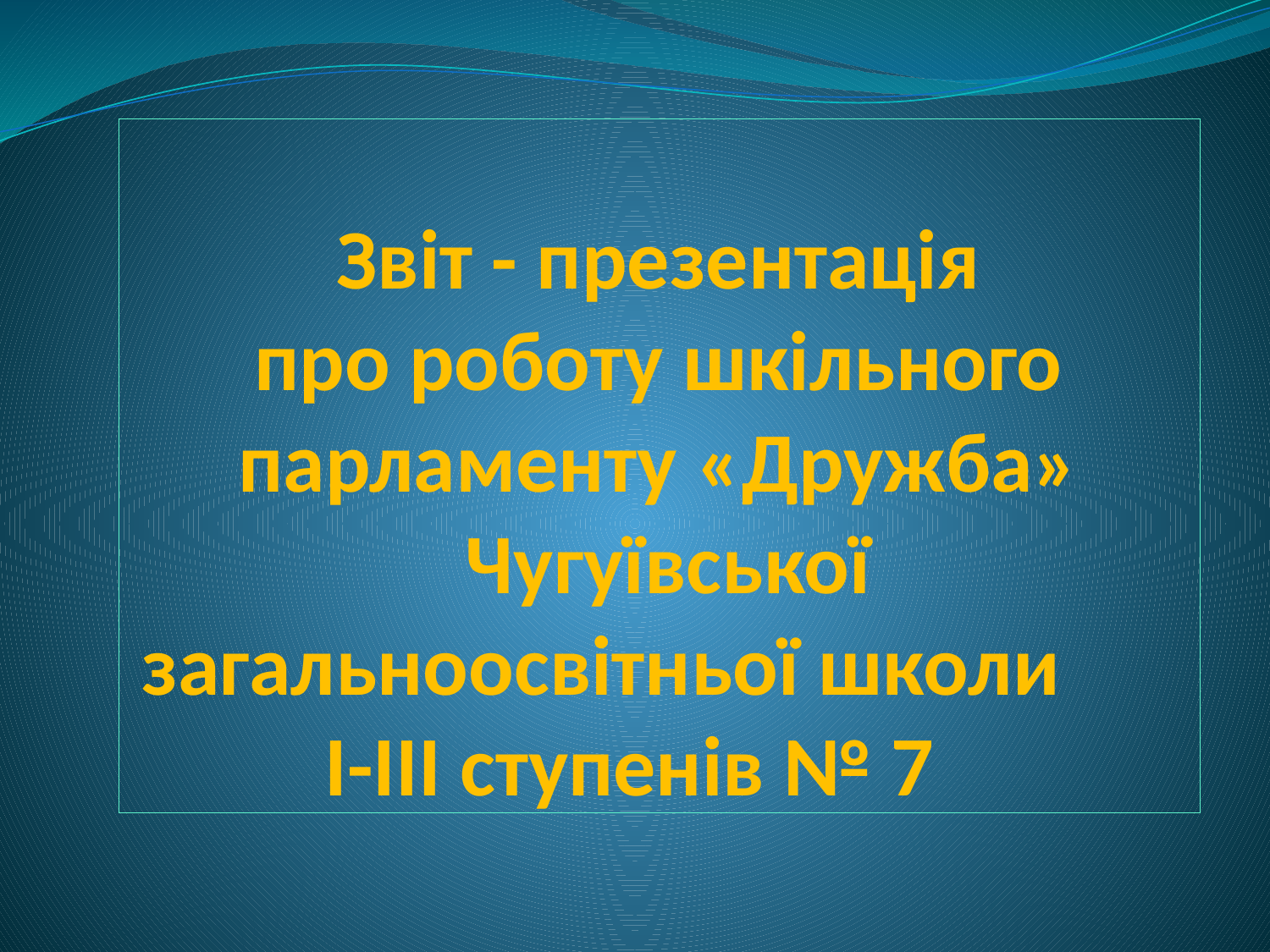

# Звіт - презентація про роботу шкільного парламенту «Дружба» Чугуївської загальноосвітньої школи       І-ІІІ ступенів № 7